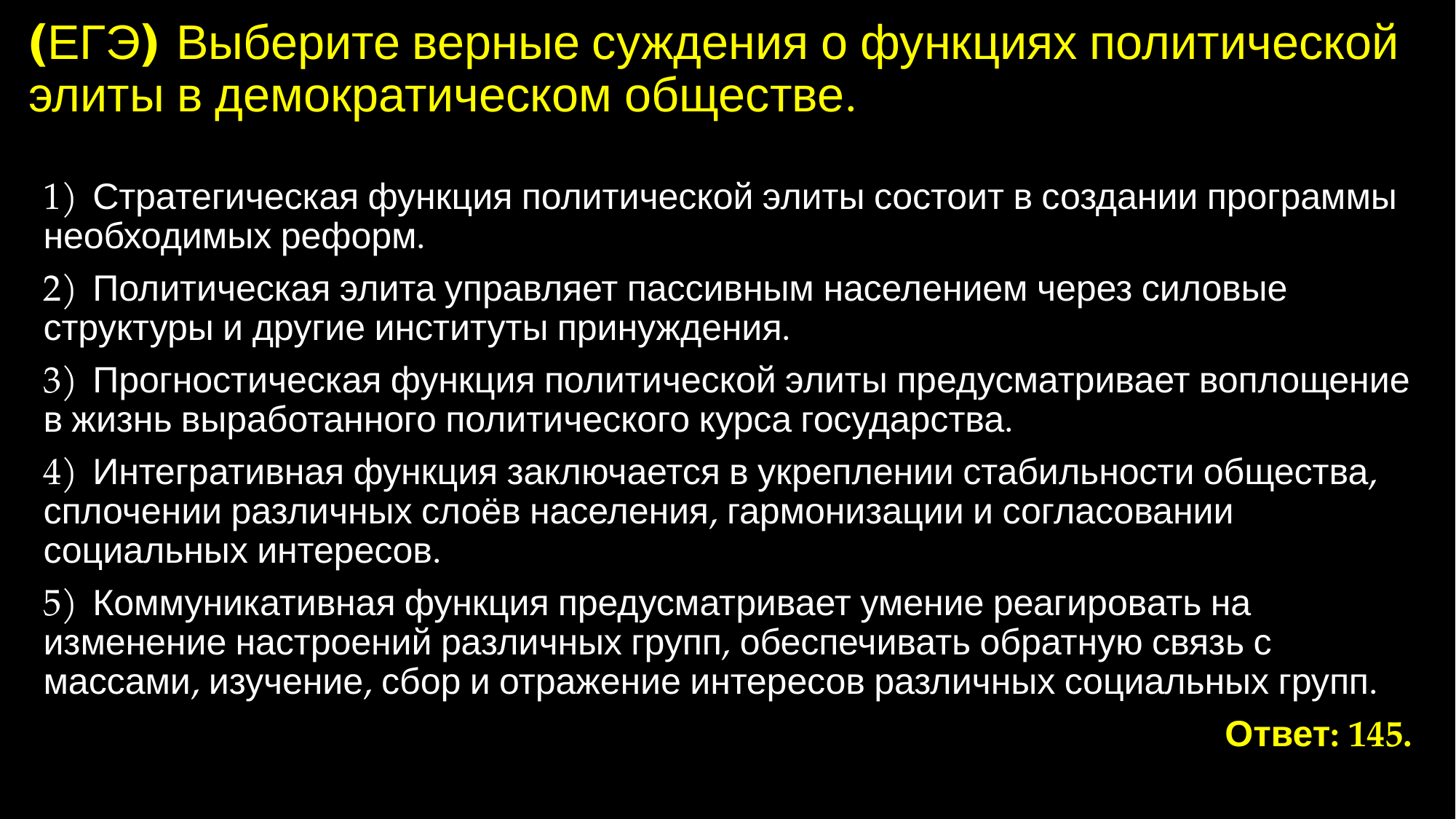

# (ЕГЭ) Выберите верные суждения о функциях политической элиты в демократическом обществе.
1)  Стратегическая функция политической элиты состоит в создании программы необходимых реформ.
2)  Политическая элита управляет пассивным населением через силовые структуры и другие институты принуждения.
3)  Прогностическая функция политической элиты предусматривает воплощение в жизнь выработанного политического курса государства.
4)  Интегративная функция заключается в укреплении стабильности общества, сплочении различных слоёв населения, гармонизации и согласовании социальных интересов.
5)  Коммуникативная функция предусматривает умение реагировать на изменение настроений различных групп, обеспечивать обратную связь с массами, изучение, сбор и отражение интересов различных социальных групп.
Ответ: 145.